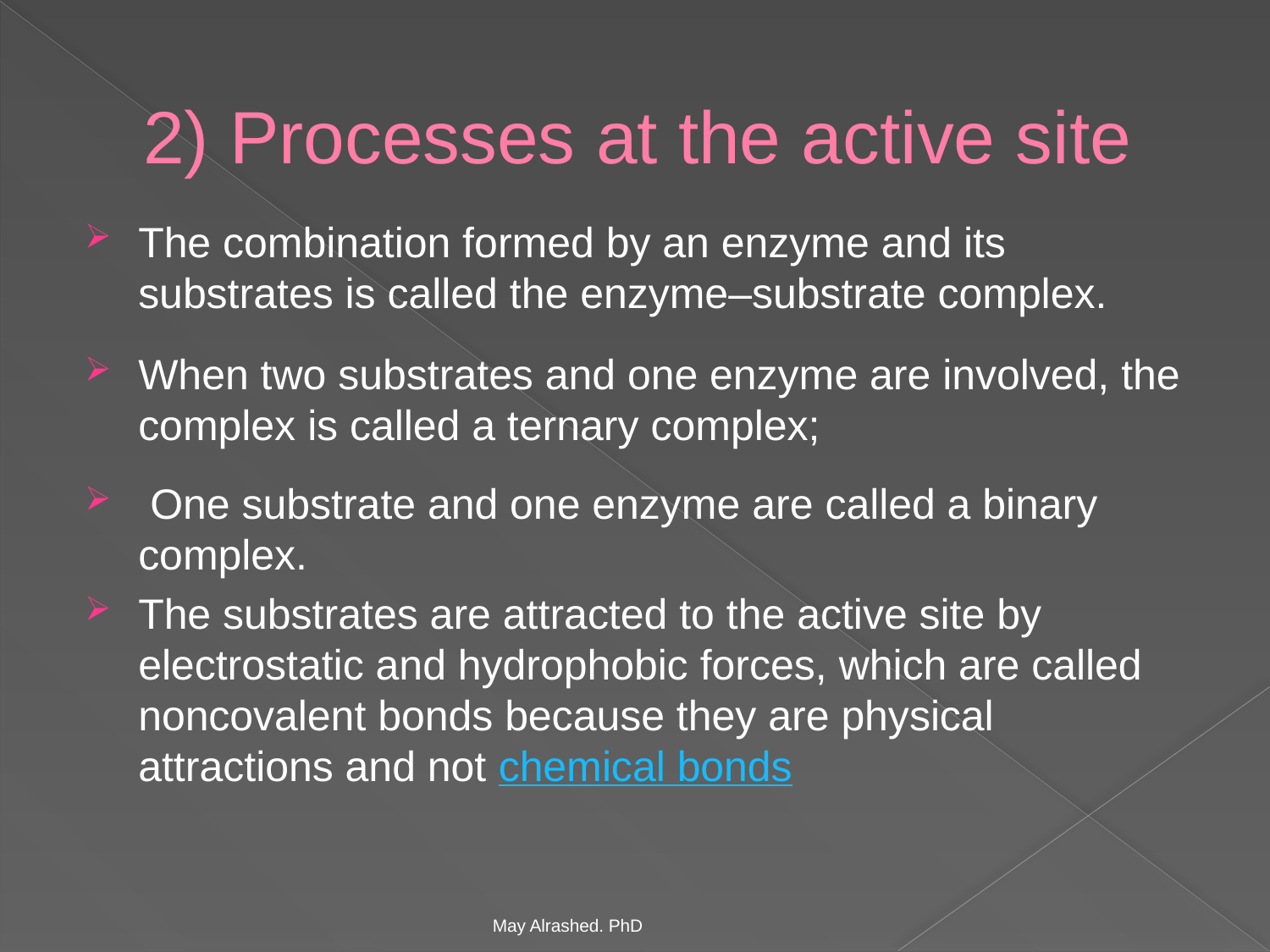

# 2) Processes at the active site
The combination formed by an enzyme and its substrates is called the enzyme–substrate complex.

When two substrates and one enzyme are involved, the complex is called a ternary complex;

 One substrate and one enzyme are called a binary complex.
The substrates are attracted to the active site by electrostatic and hydrophobic forces, which are called noncovalent bonds because they are physical attractions and not chemical bonds
May Alrashed. PhD